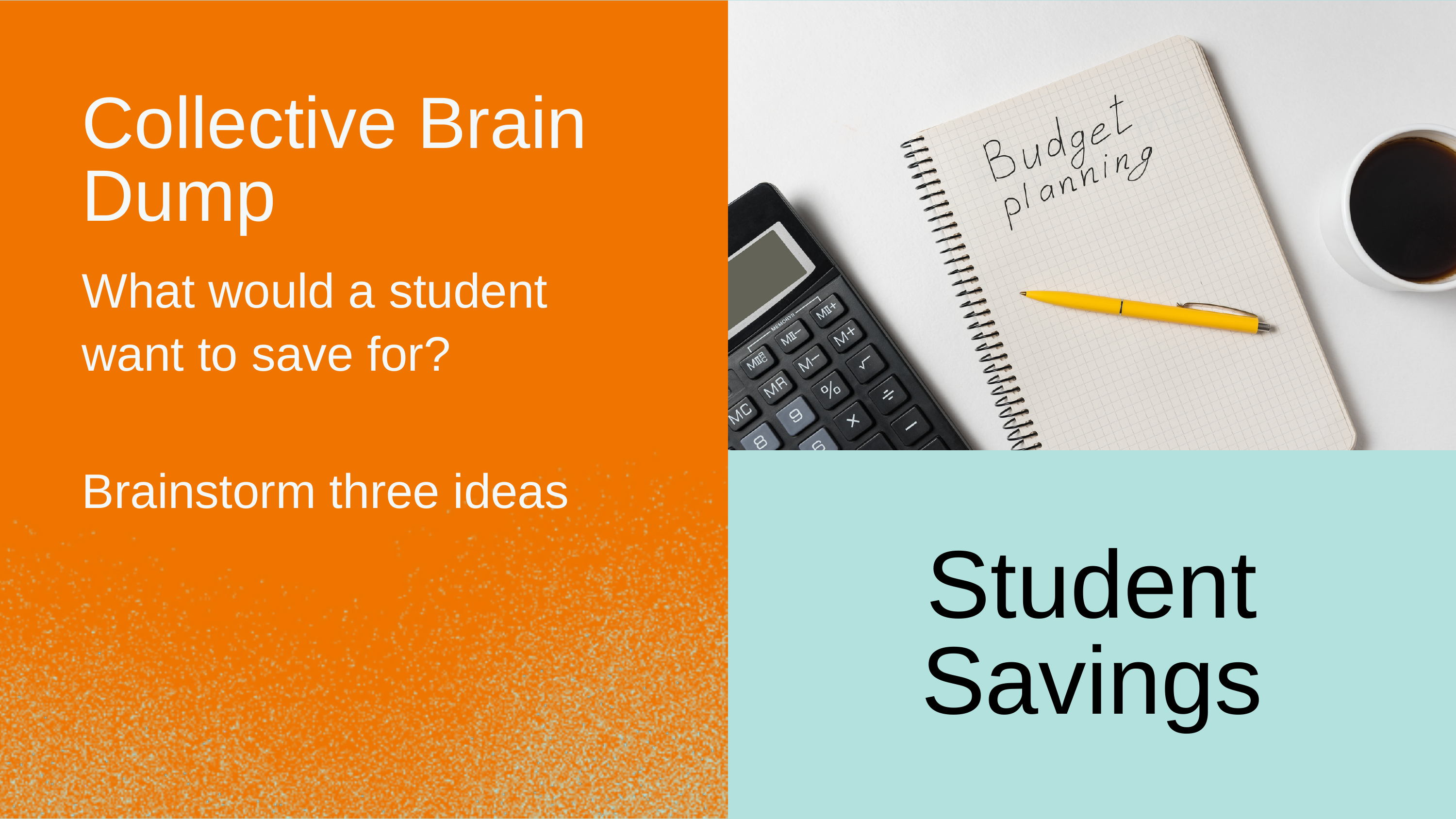

Collective Brain Dump
What would a student want to save for?
Brainstorm three ideas
Student Savings